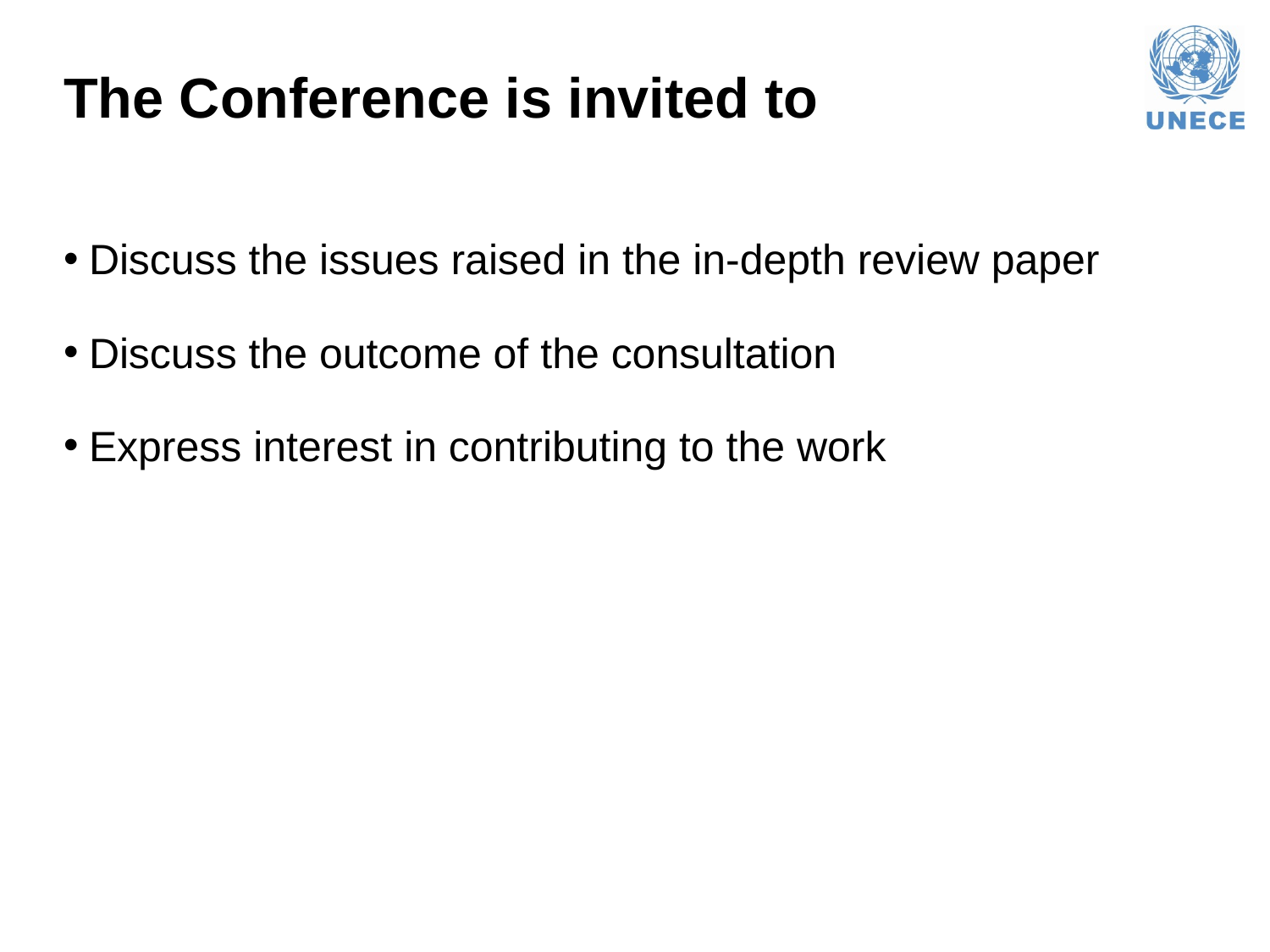

# The Conference is invited to
Discuss the issues raised in the in-depth review paper
Discuss the outcome of the consultation
Express interest in contributing to the work